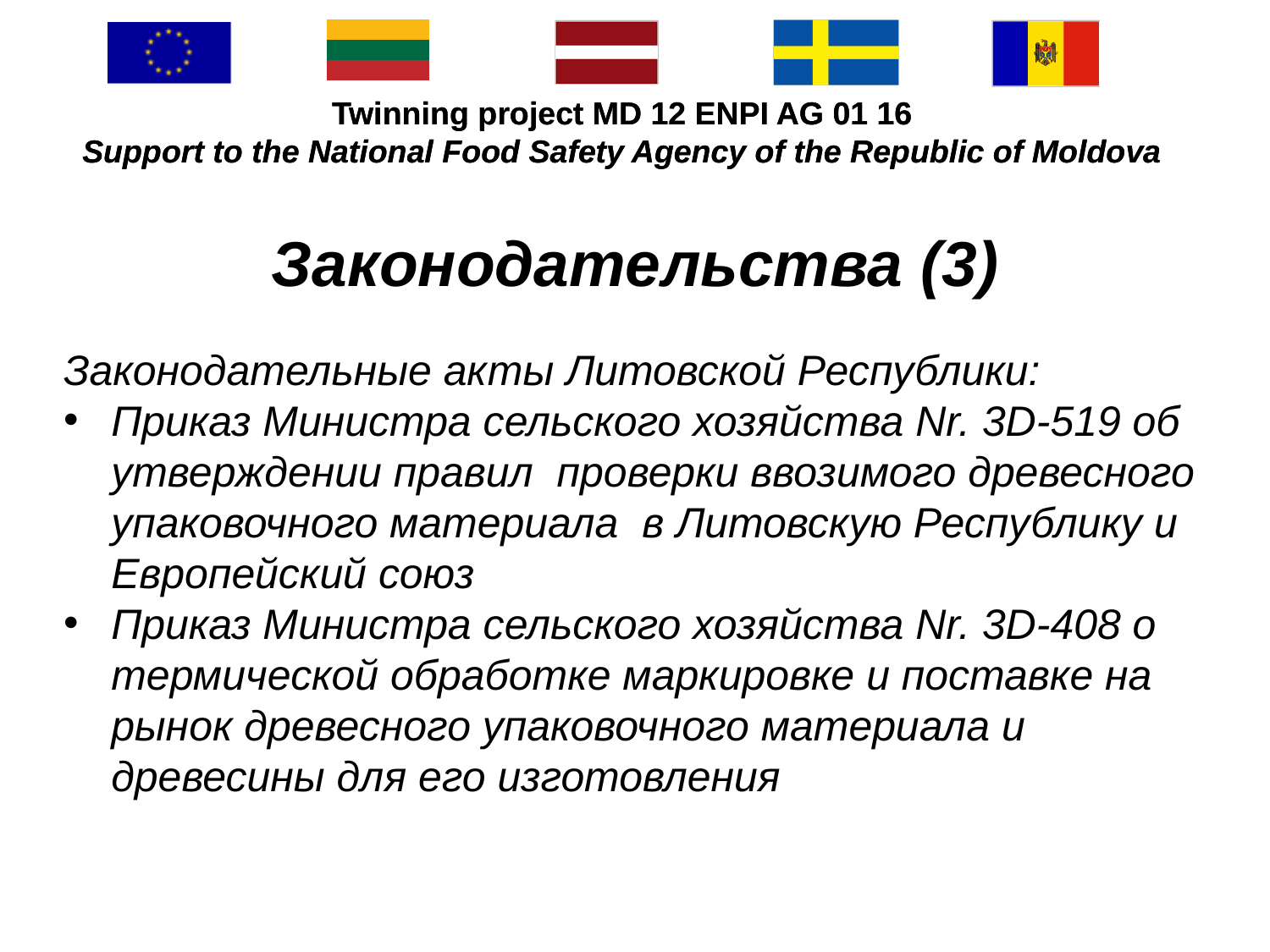

#
Законодательства (3)
Законодательные акты Литовской Республики:
Приказ Министра сельского хозяйства Nr. 3D-519 об утверждении правил  проверки ввозимого древесного упаковочного материала  в Литовскую Республику и Европейский союз
Приказ Министра сельского хозяйства Nr. 3D-408 о термической обработке маркировке и поставке на рынок древесного упаковочного материала и древесины для его изготовления